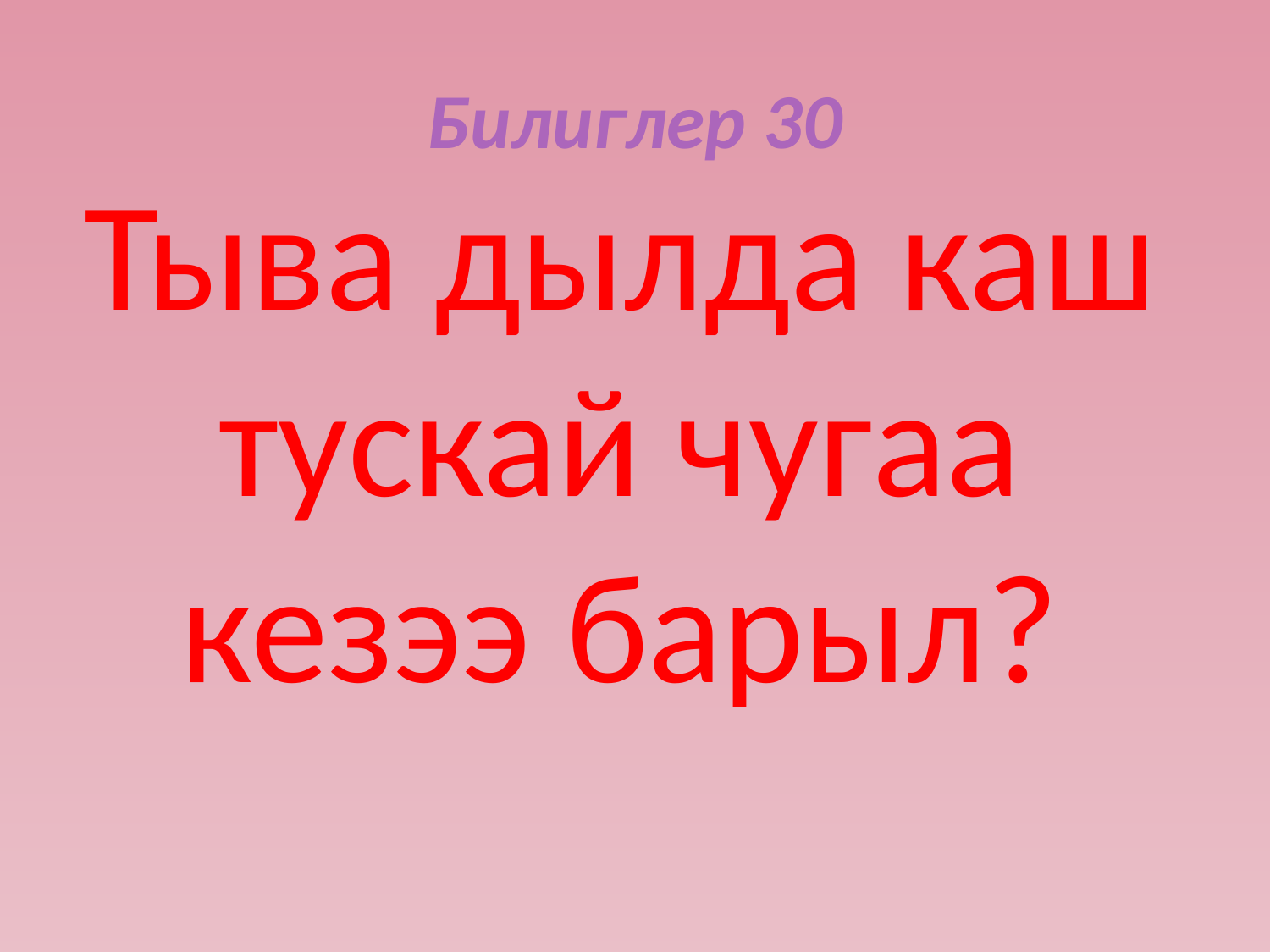

# Билиглер 30
Тыва дылда каш тускай чугаа кезээ барыл?